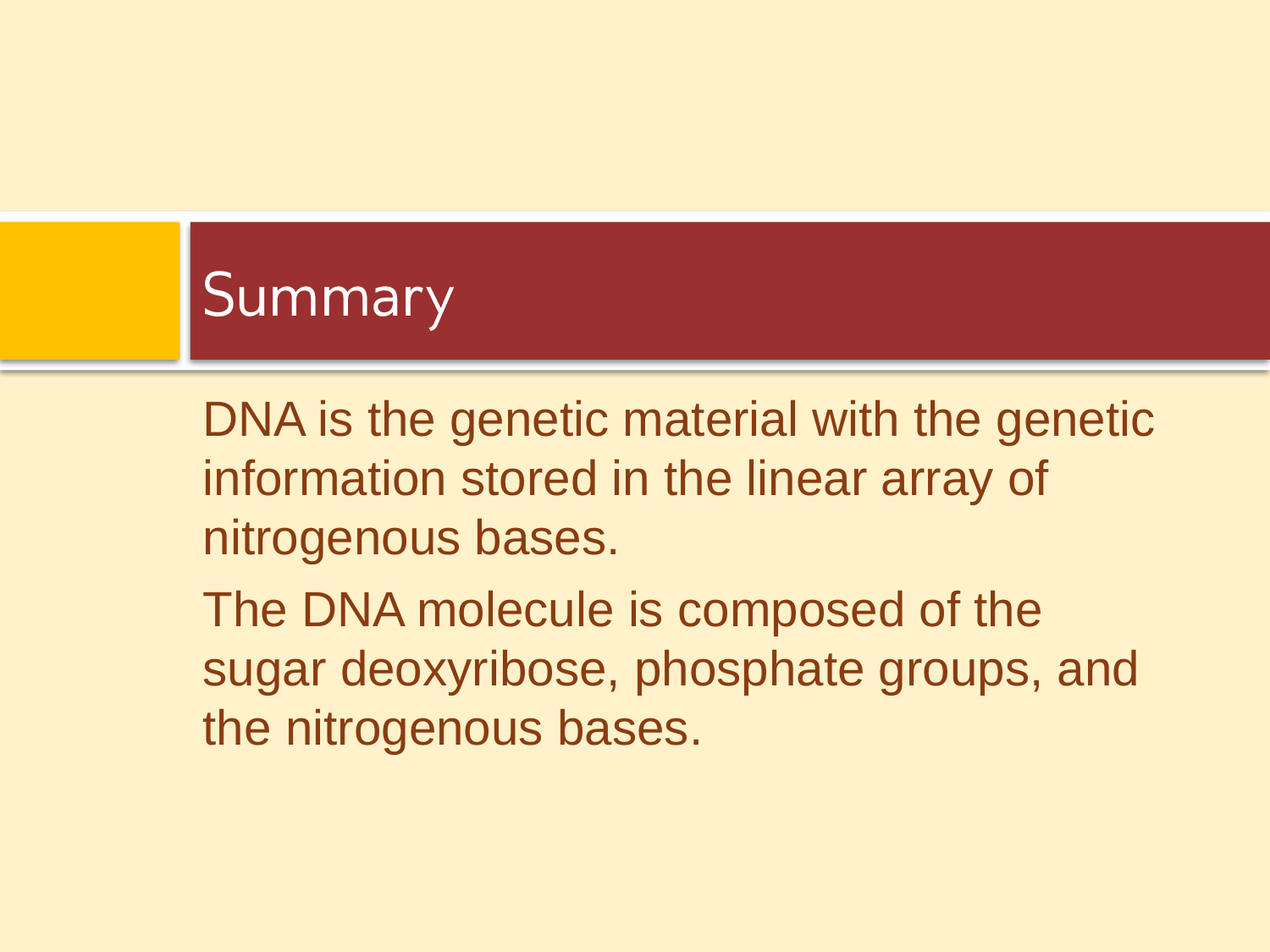

# Summary
DNA is the genetic material with the genetic information stored in the linear array of nitrogenous bases.
The DNA molecule is composed of the sugar deoxyribose, phosphate groups, and the nitrogenous bases.